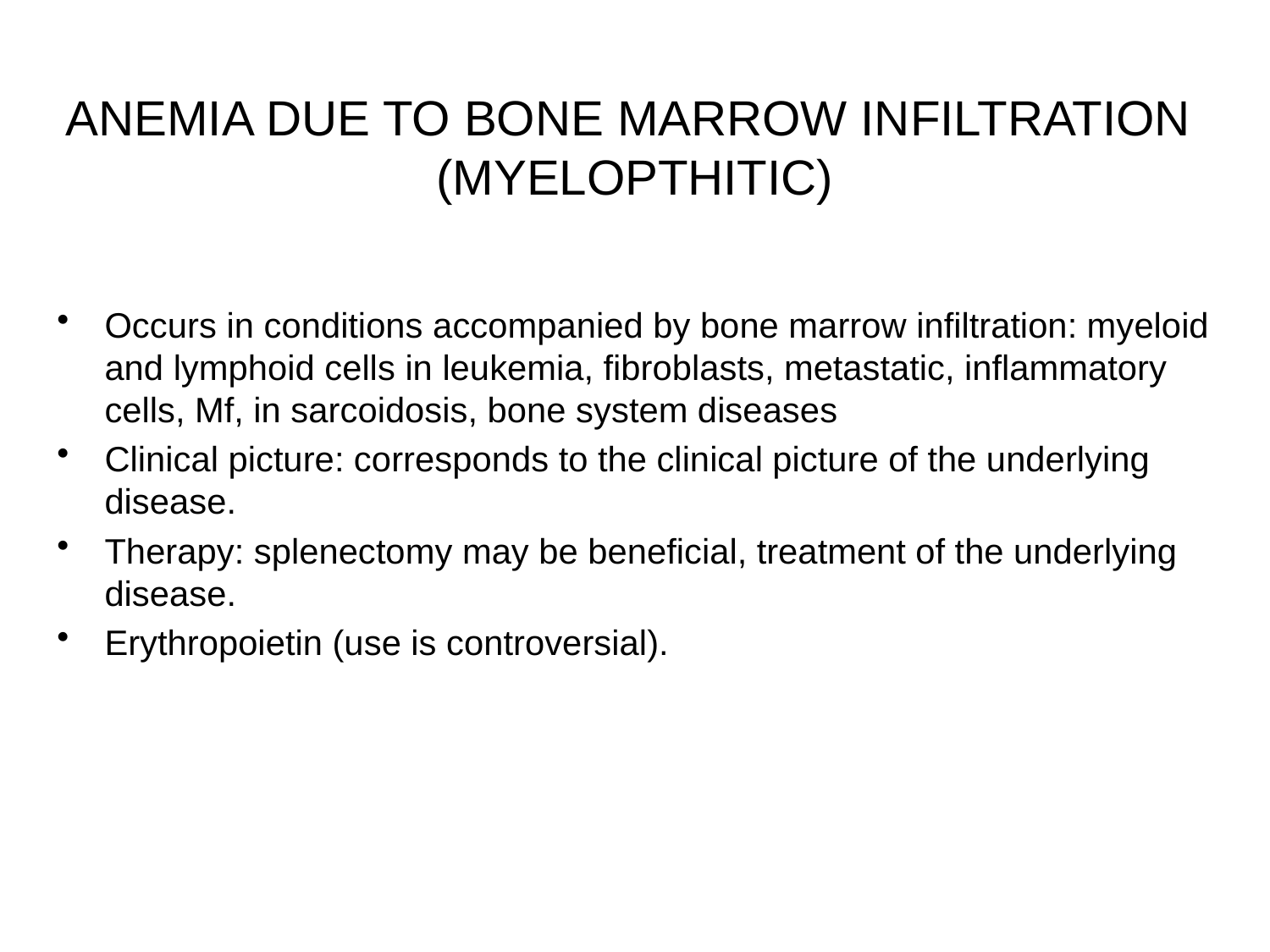

# ANEMIA DUE TO BONE MARROW INFILTRATION (MYELOPTHITIC)
Occurs in conditions accompanied by bone marrow infiltration: myeloid and lymphoid cells in leukemia, fibroblasts, metastatic, inflammatory cells, Mf, in sarcoidosis, bone system diseases
Clinical picture: corresponds to the clinical picture of the underlying disease.
Therapy: splenectomy may be beneficial, treatment of the underlying disease.
Erythropoietin (use is controversial).